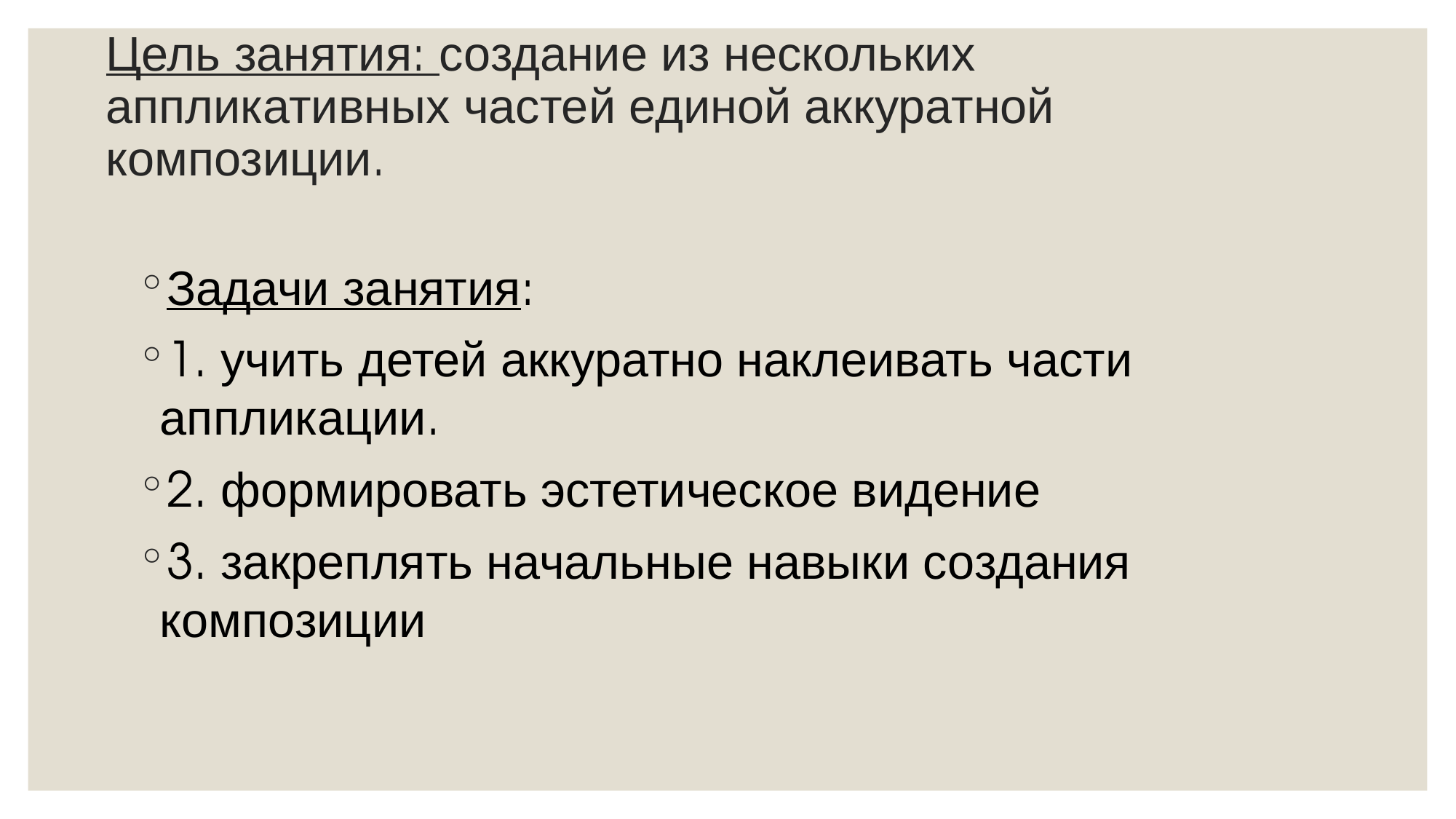

# Цель занятия: создание из нескольких аппликативных частей единой аккуратной композиции.
Задачи занятия:
1. учить детей аккуратно наклеивать части аппликации.
2. формировать эстетическое видение
3. закреплять начальные навыки создания композиции